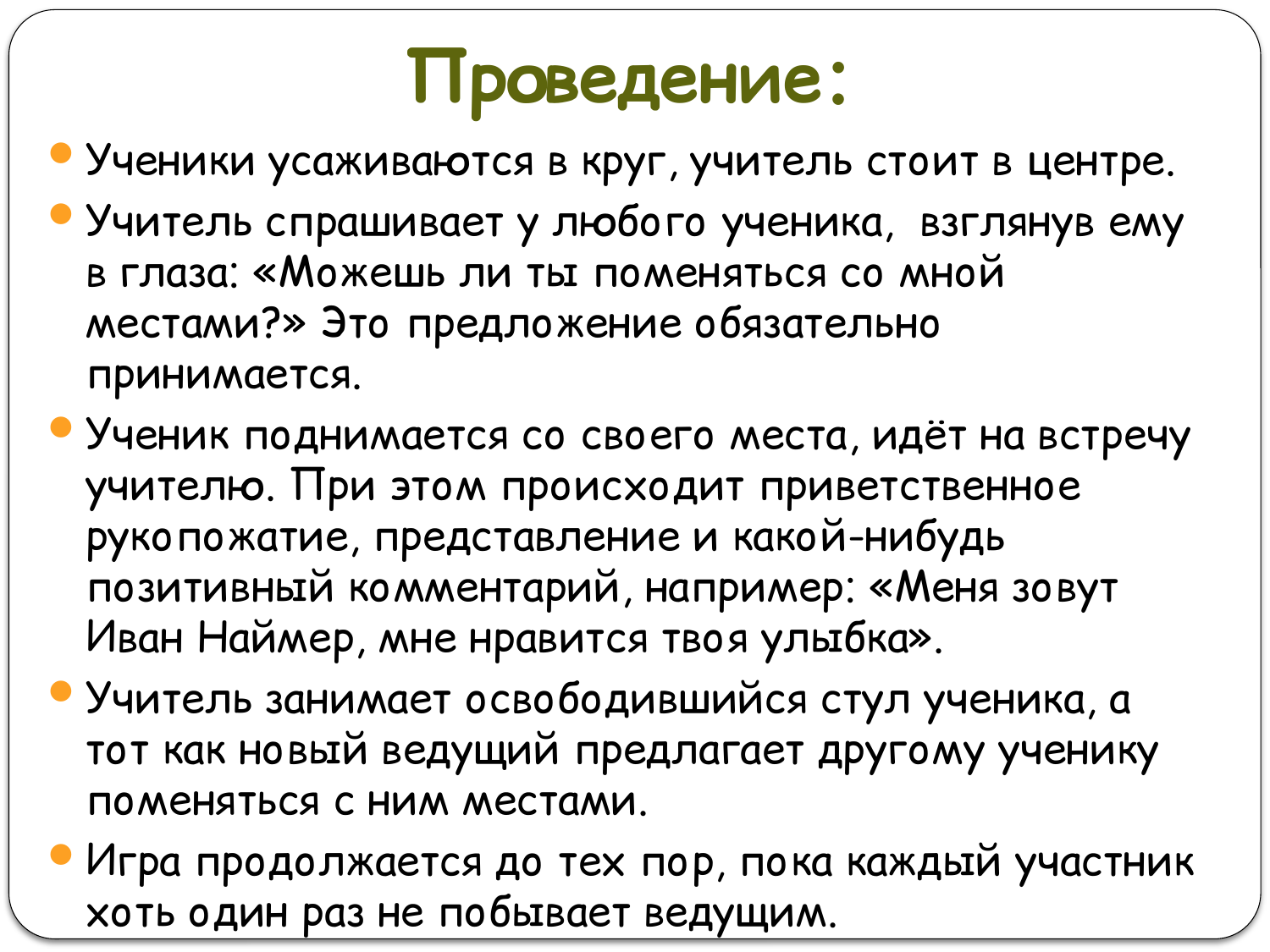

# Проведение:
Ученики усаживаются в круг, учитель стоит в центре.
Учитель спрашивает у любого ученика,  взглянув ему в глаза: «Можешь ли ты поменяться со мной местами?» Это предложение обязательно принимается.
Ученик поднимается со своего места, идёт на встречу учителю. При этом происходит приветственное рукопожатие, представление и какой-нибудь позитивный комментарий, например: «Меня зовут Иван Наймер, мне нравится твоя улыбка».
Учитель занимает освободившийся стул ученика, а тот как новый ведущий предлагает другому ученику поменяться с ним местами.
Игра продолжается до тех пор, пока каждый участник хоть один раз не побывает ведущим.